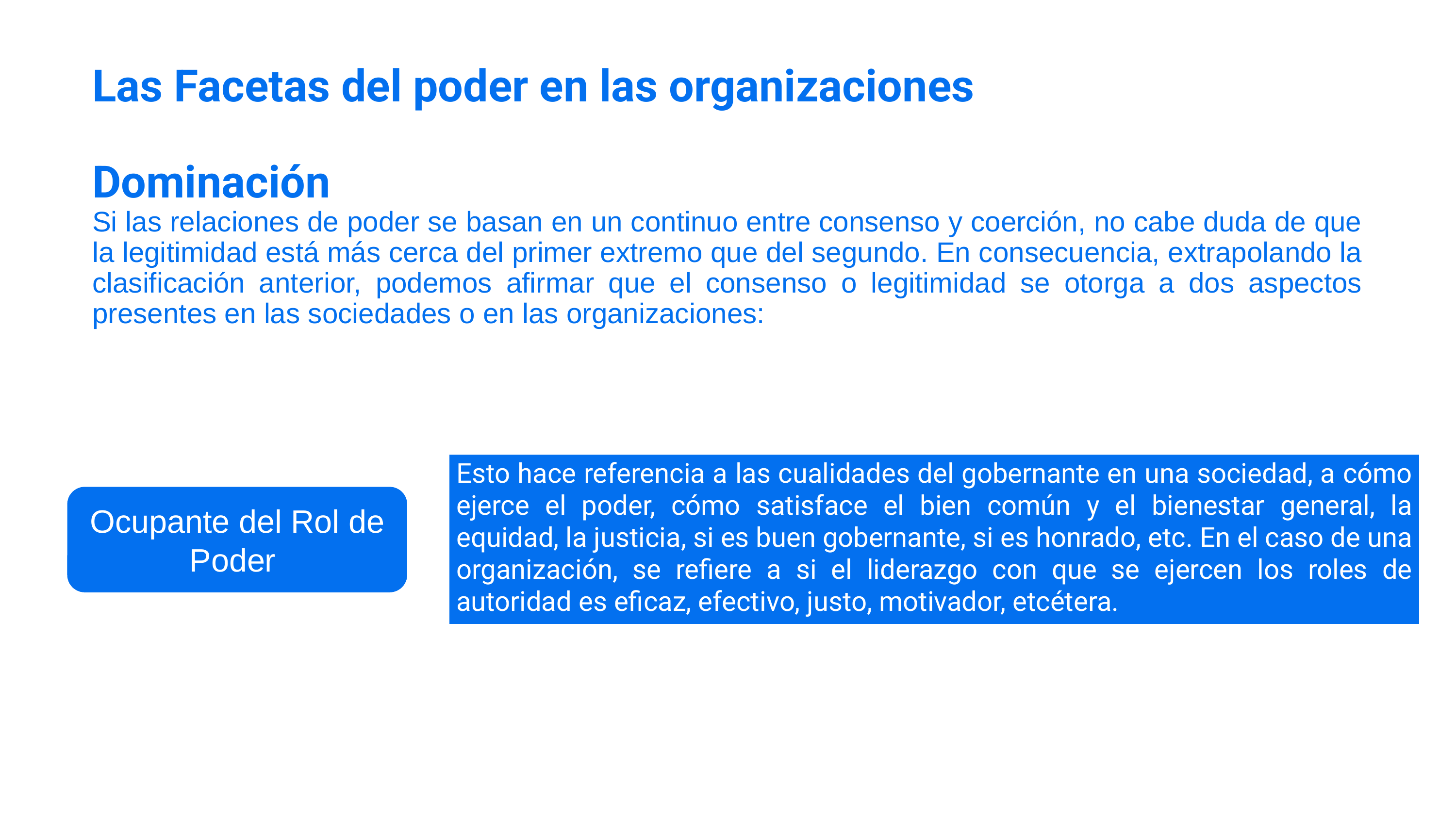

Las Facetas del poder en las organizaciones

Dominación
Si las relaciones de poder se basan en un continuo entre consenso y coerción, no cabe duda de que la legitimidad está más cerca del primer extremo que del segundo. En consecuencia, extrapolando la clasificación anterior, podemos afirmar que el consenso o legitimidad se otorga a dos aspectos presentes en las sociedades o en las organizaciones:
| Esto hace referencia a las cualidades del gobernante en una sociedad, a cómo ejerce el poder, cómo satisface el bien común y el bienestar general, la equidad, la justicia, si es buen gobernante, si es honrado, etc. En el caso de una organización, se refiere a si el liderazgo con que se ejercen los roles de autoridad es eficaz, efectivo, justo, motivador, etcétera. |
| --- |
Ocupante del Rol de Poder